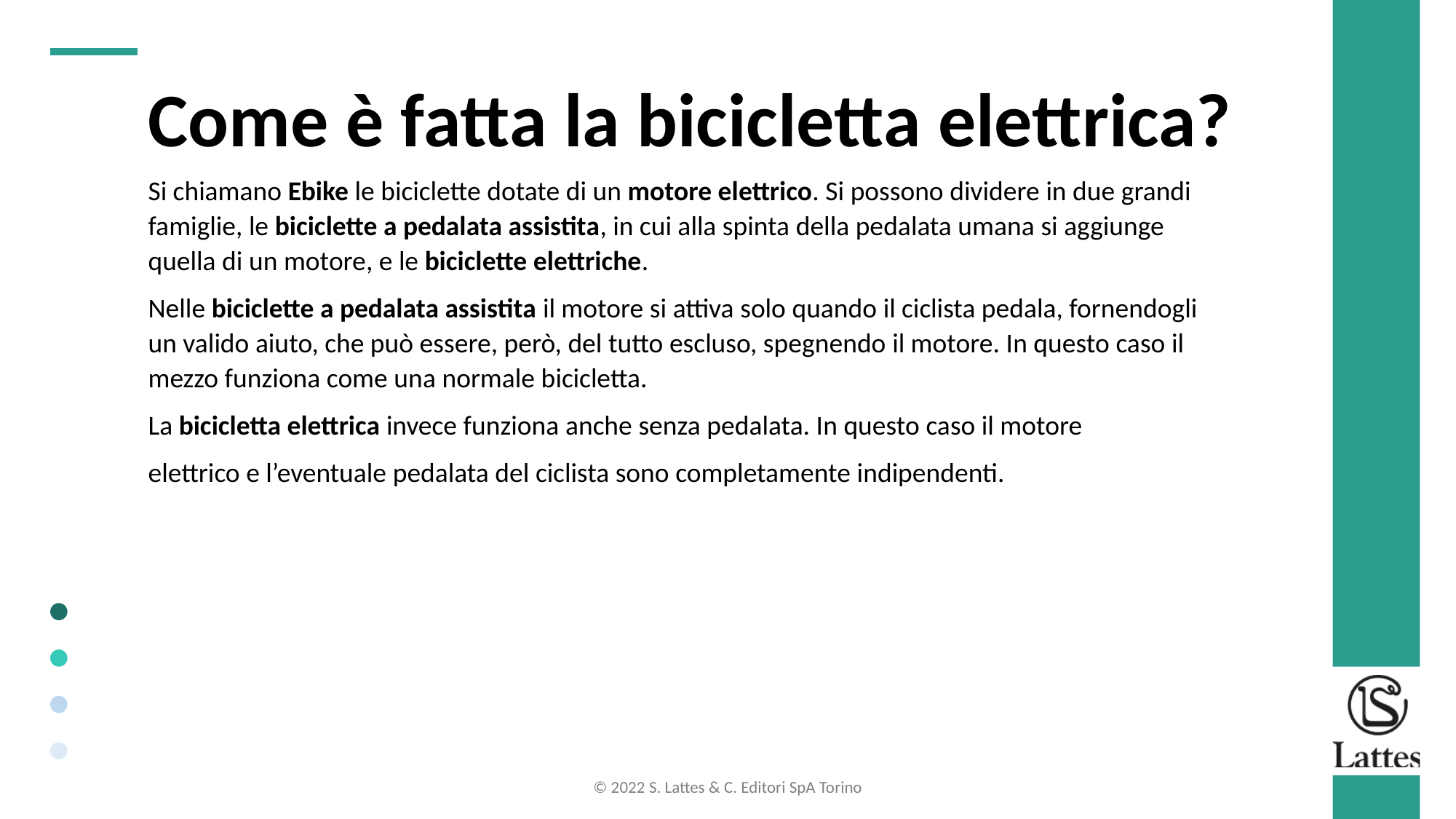

Come è fatta la bicicletta elettrica?
Si chiamano Ebike le biciclette dotate di un motore elettrico. Si possono dividere in due grandi famiglie, le biciclette a pedalata assistita, in cui alla spinta della pedalata umana si aggiunge quella di un motore, e le biciclette elettriche.
Nelle biciclette a pedalata assistita il motore si attiva solo quando il ciclista pedala, fornendogli un valido aiuto, che può essere, però, del tutto escluso, spegnendo il motore. In questo caso il mezzo funziona come una normale bicicletta.
La bicicletta elettrica invece funziona anche senza pedalata. In questo caso il motore
elettrico e l’eventuale pedalata del ciclista sono completamente indipendenti.